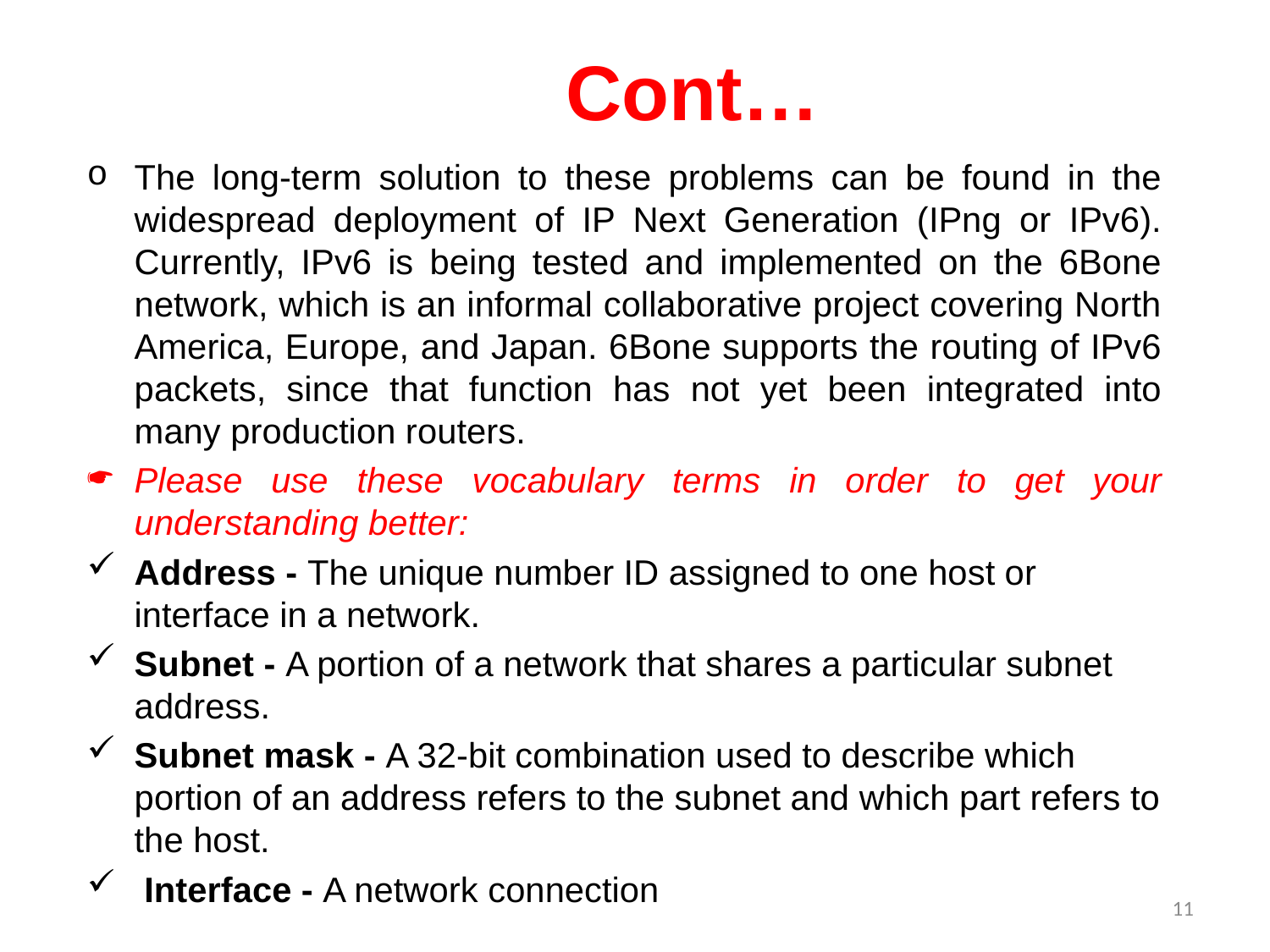

# Cont…
The long-term solution to these problems can be found in the widespread deployment of IP Next Generation (IPng or IPv6). Currently, IPv6 is being tested and implemented on the 6Bone network, which is an informal collaborative project covering North America, Europe, and Japan. 6Bone supports the routing of IPv6 packets, since that function has not yet been integrated into many production routers.
Please use these vocabulary terms in order to get your understanding better:
Address - The unique number ID assigned to one host or interface in a network.
Subnet - A portion of a network that shares a particular subnet address.
Subnet mask - A 32-bit combination used to describe which portion of an address refers to the subnet and which part refers to the host.
 Interface - A network connection
11